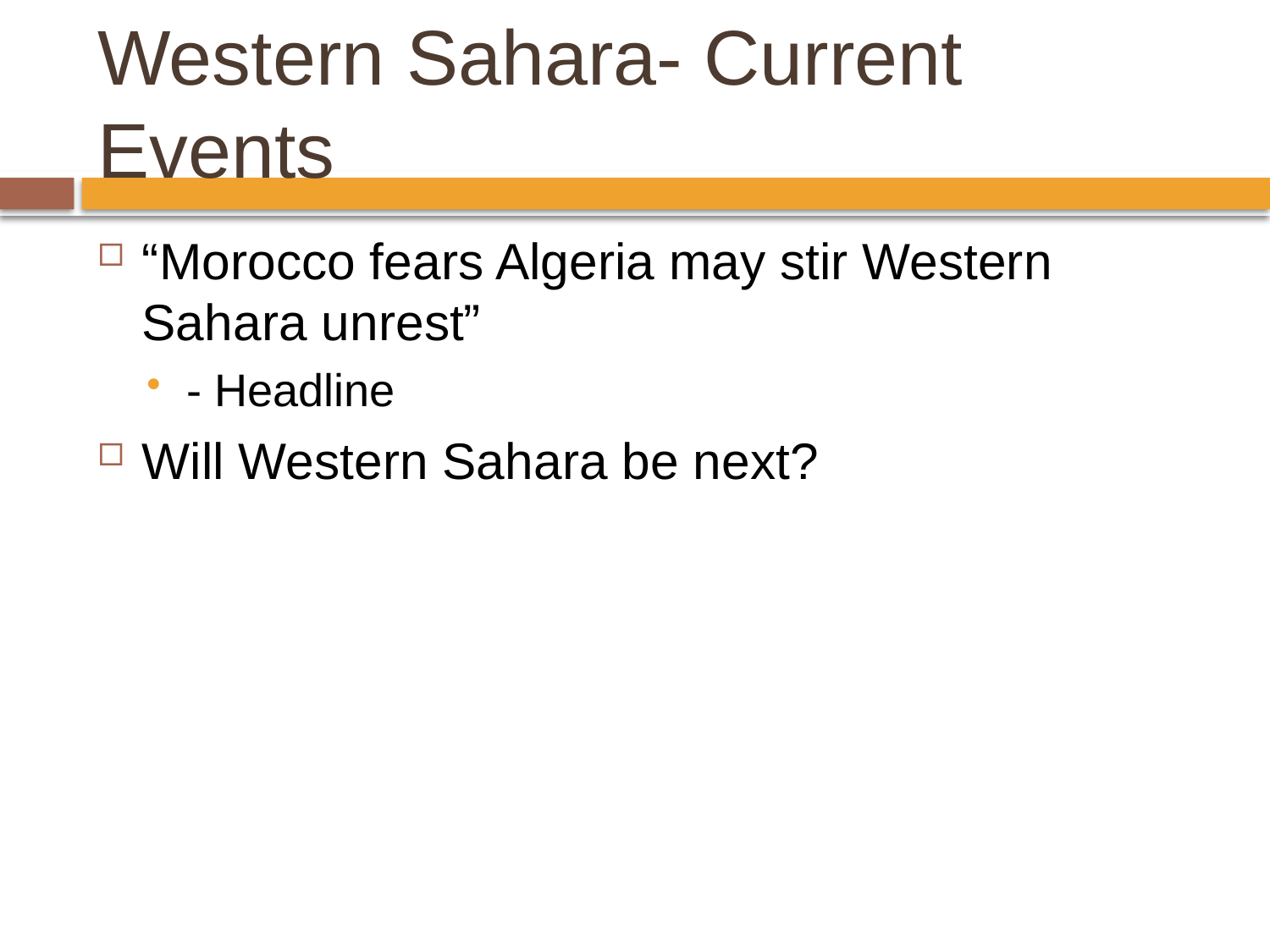

# Western Sahara- Current Events
“Morocco fears Algeria may stir Western Sahara unrest”
- Headline
Will Western Sahara be next?